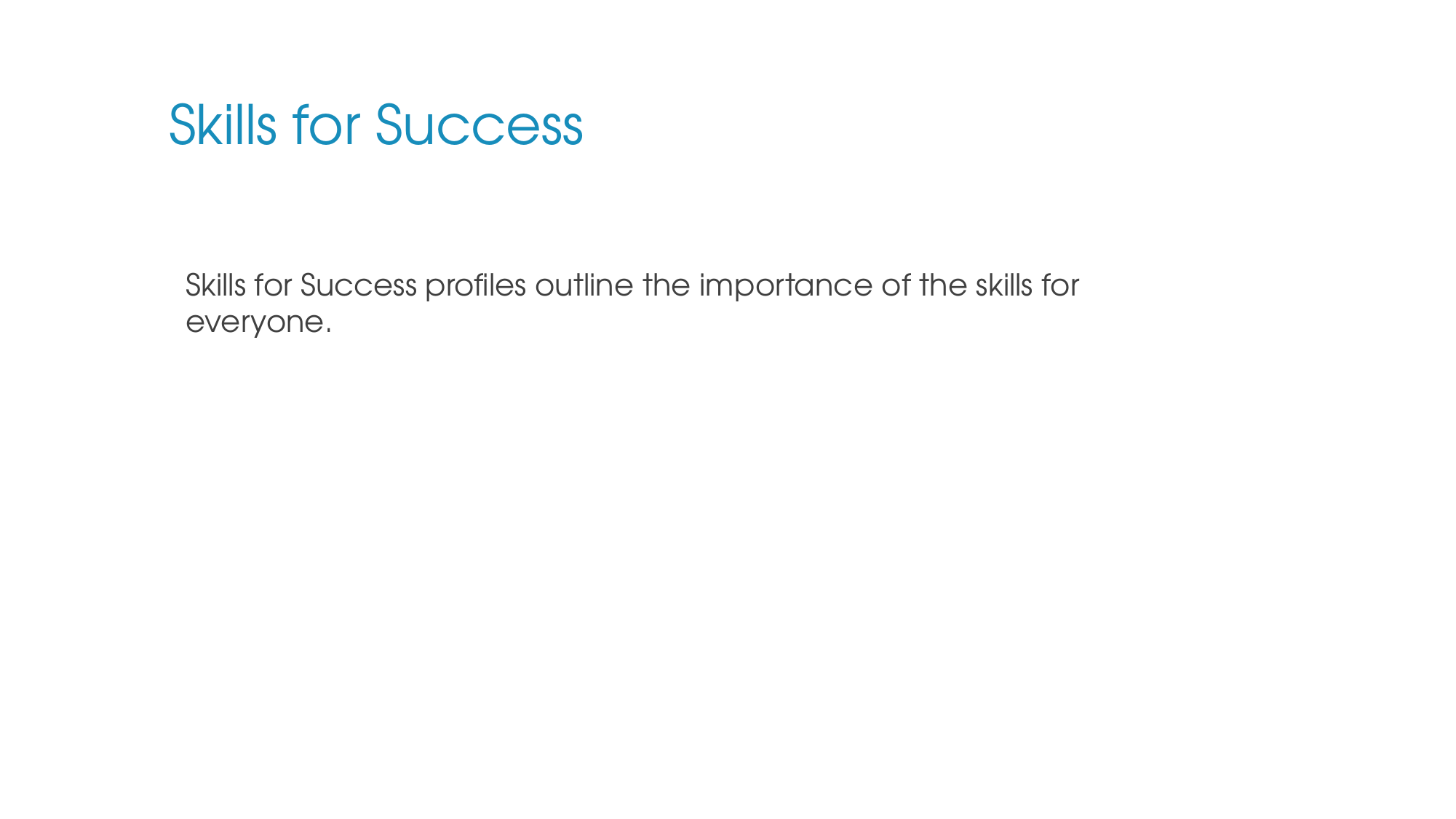

# Skills for Success
Skills for Success profiles outline the importance of the skills for everyone.